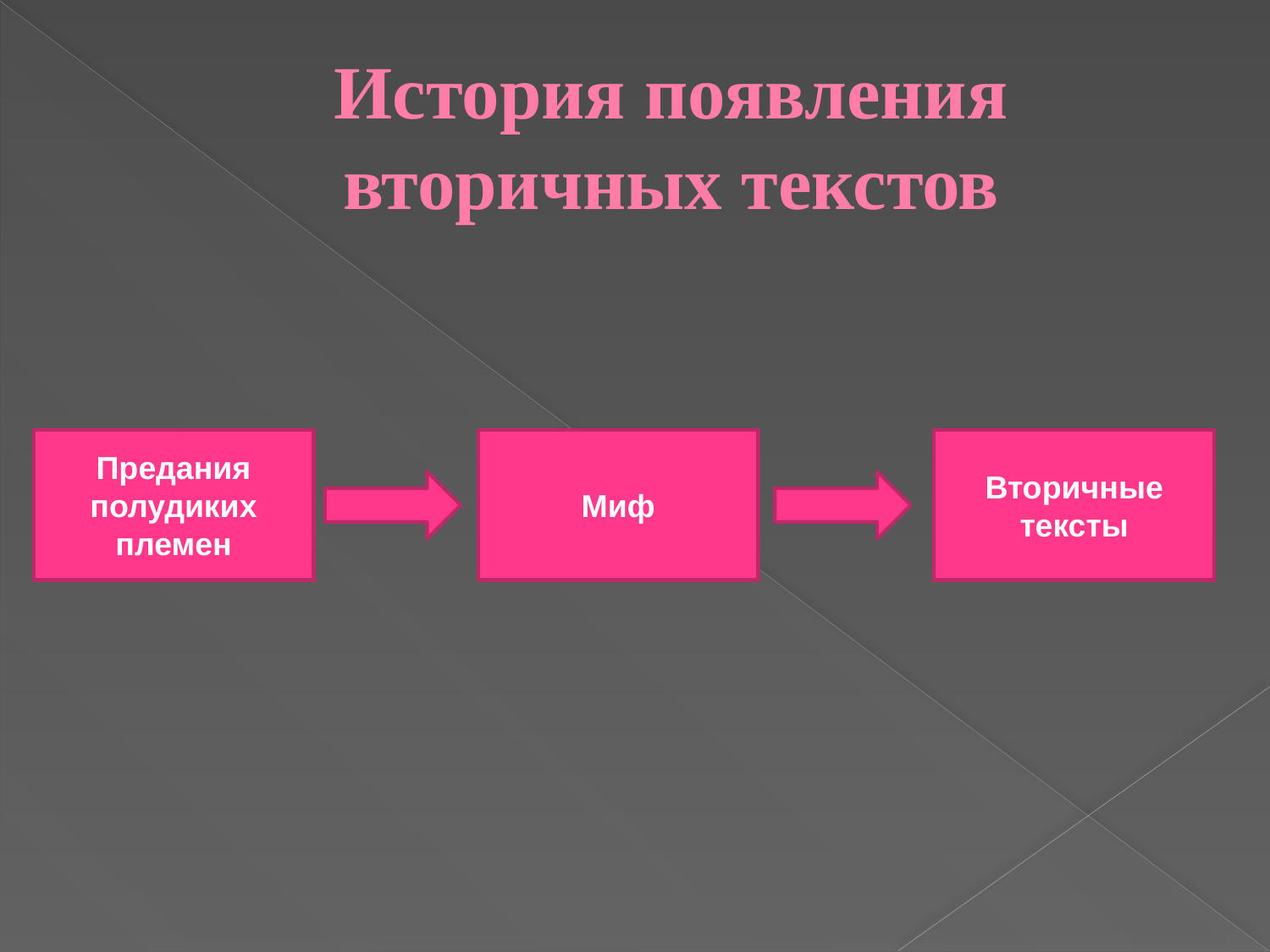

# История появления вторичных текстов
Предания полудиких племен
Миф
Вторичные тексты